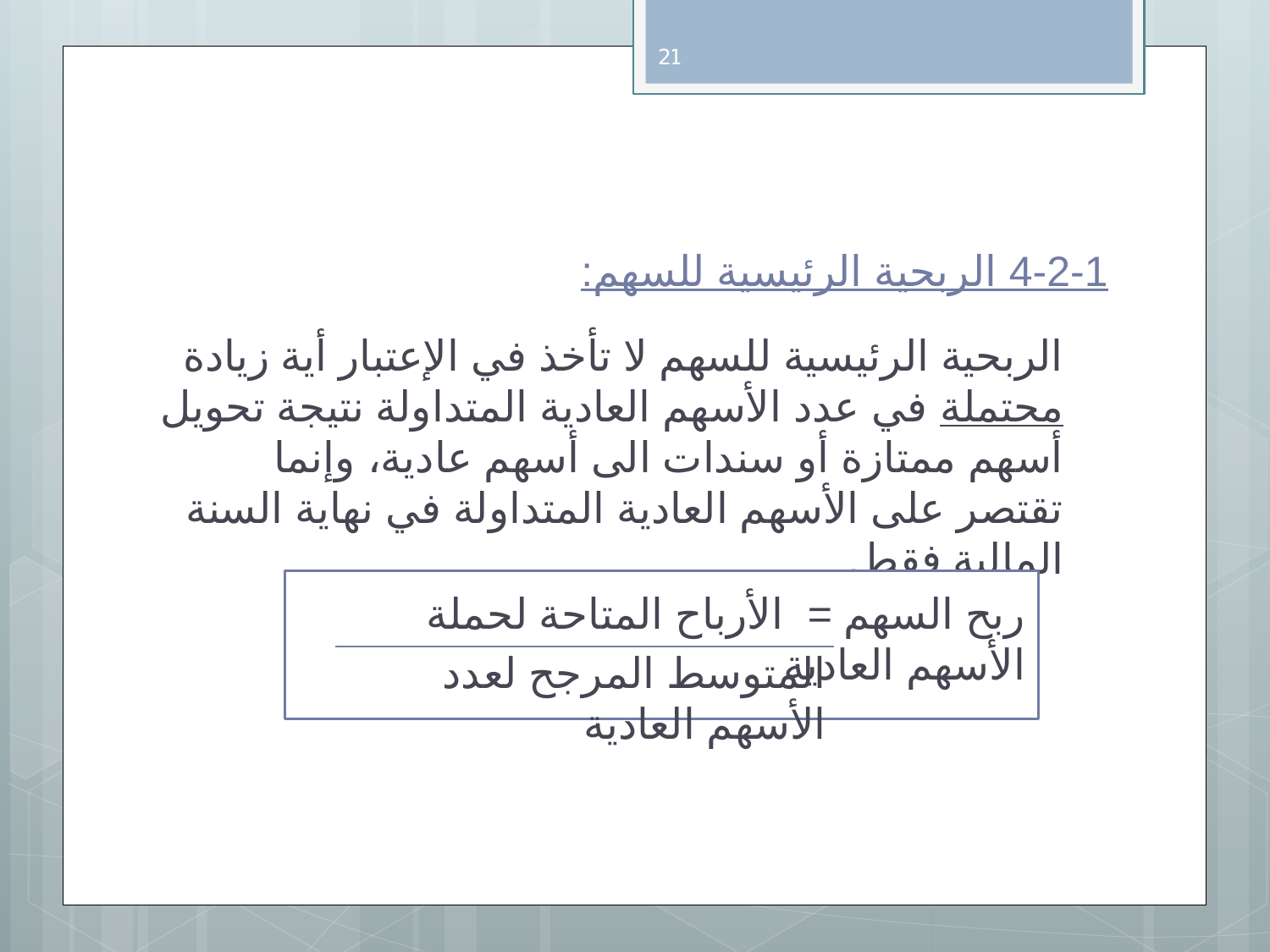

21
# 4-2-1 الربحية الرئيسية للسهم:
الربحية الرئيسية للسهم لا تأخذ في الإعتبار أية زيادة محتملة في عدد الأسهم العادية المتداولة نتيجة تحويل أسهم ممتازة أو سندات الى أسهم عادية، وإنما تقتصر على الأسهم العادية المتداولة في نهاية السنة المالية فقط.

ربح السهم =  الأرباح المتاحة لحملة الأسهم العادية
المتوسط المرجح لعدد الأسهم العادية